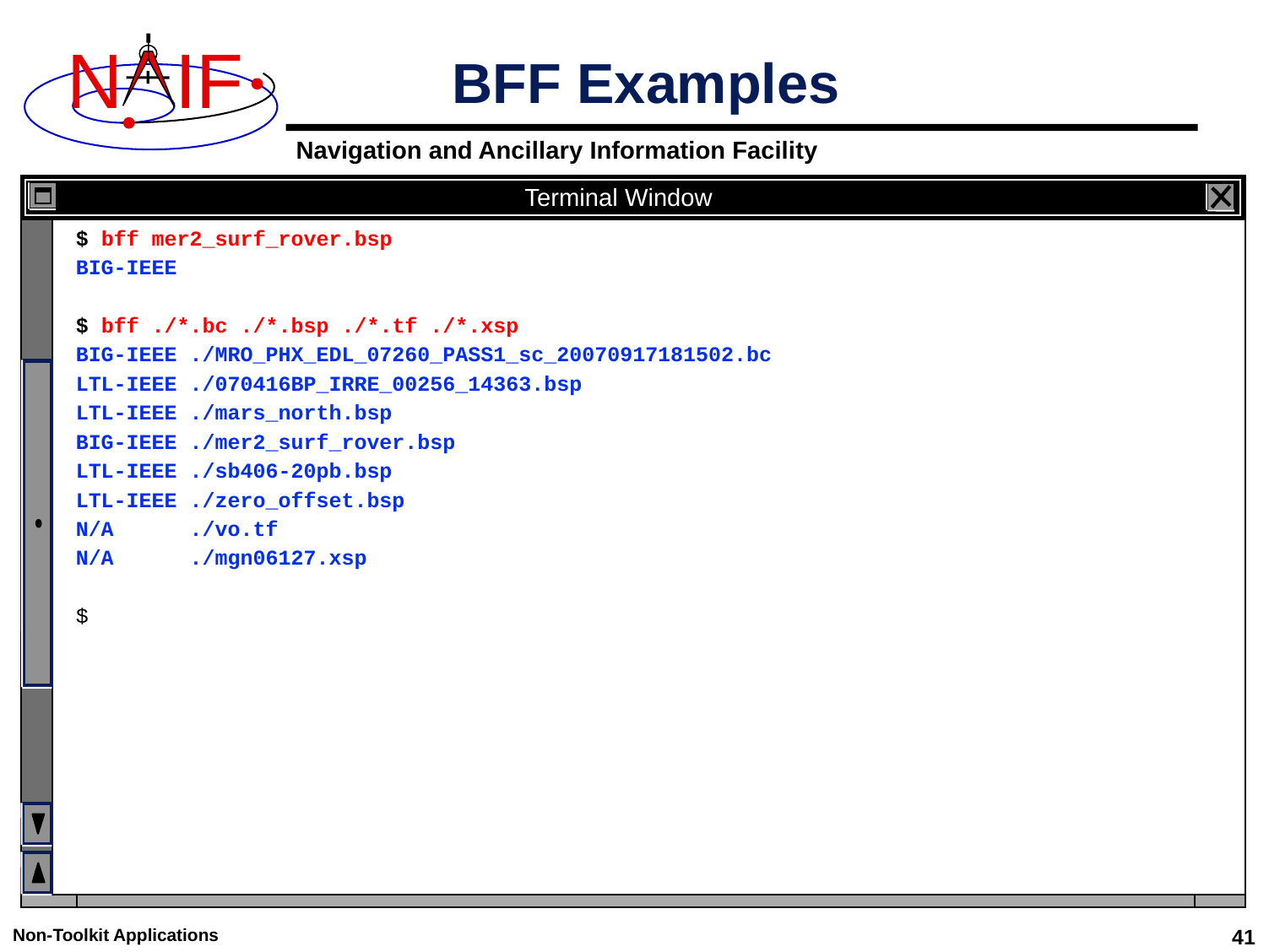

# BFF Examples

Terminal Window

$ bff mer2_surf_rover.bsp
BIG-IEEE

$ bff ./*.bc ./*.bsp ./*.tf ./*.xsp
BIG-IEEE ./MRO_PHX_EDL_07260_PASS1_sc_20070917181502.bc
LTL-IEEE ./070416BP_IRRE_00256_14363.bsp
LTL-IEEE ./mars_north.bsp
BIG-IEEE ./mer2_surf_rover.bsp
LTL-IEEE ./sb406-20pb.bsp
LTL-IEEE ./zero_offset.bsp
N/A      ./vo.tf
N/A      ./mgn06127.xsp

$
Non-Toolkit Applications
41